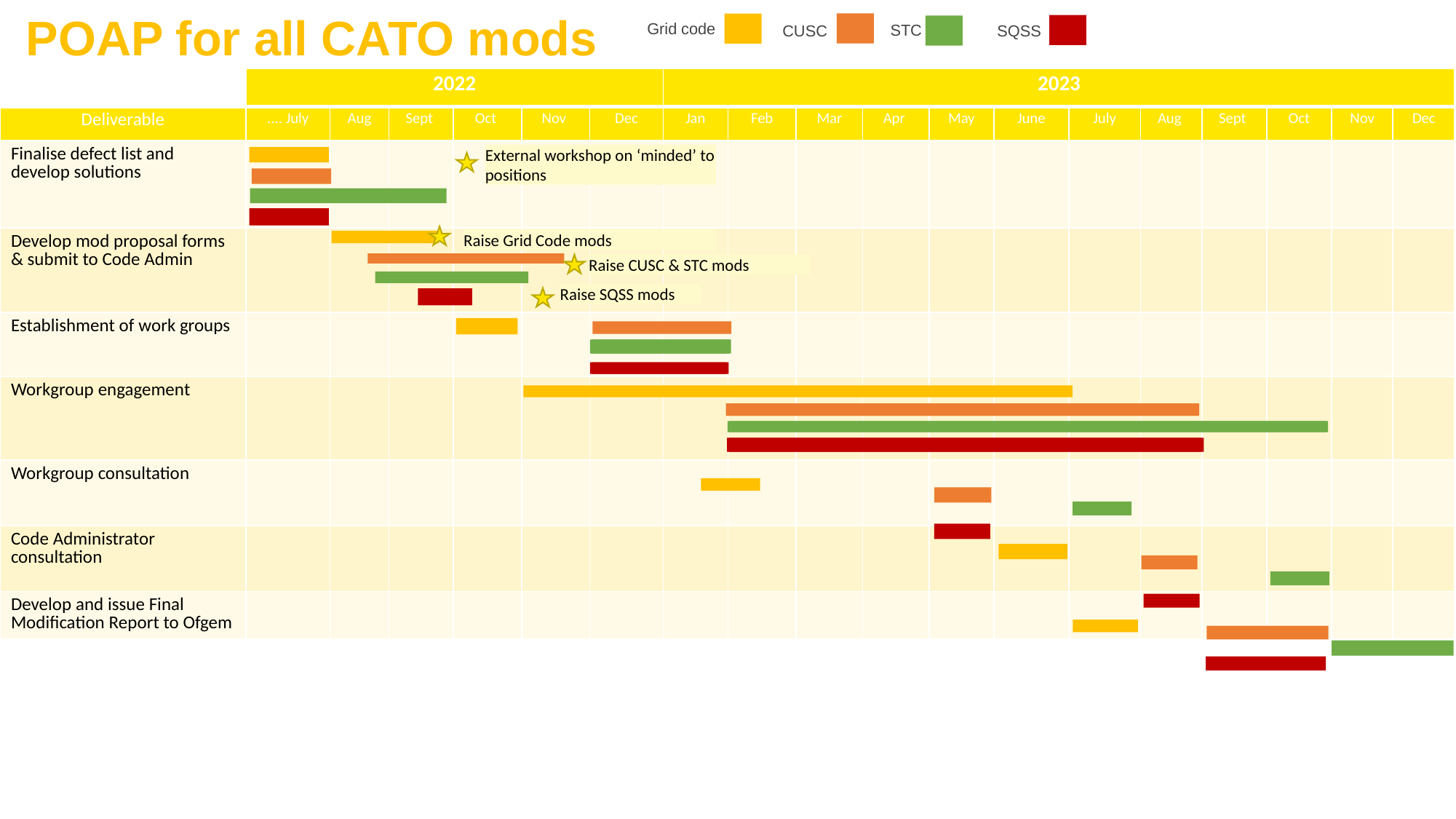

POAP for all CATO mods
Grid code

STC
SQSS
CUSC
|  | 2022 |  |  |  |  |  | 2023 |  |  |  |  |  |  |  |  |  |  |  |
| --- | --- | --- | --- | --- | --- | --- | --- | --- | --- | --- | --- | --- | --- | --- | --- | --- | --- | --- |
| Deliverable | .... July | Aug | Sept | Oct | Nov | Dec | Jan | Feb | Mar | Apr | May | June | July | Aug | Sept | Oct | Nov | Dec |
| Finalise defect list and develop solutions |  |  |  |  |  |  |  |  |  |  |  |  |  |  |  |  |  |  |
| Develop mod proposal forms & submit to Code Admin |  |  |  |  |  |  |  |  |  |  |  |  |  |  |  |  |  |  |
| Establishment of work groups |  |  |  |  |  |  |  |  |  |  |  |  |  |  |  |  |  |  |
| Workgroup engagement |  |  |  |  |  |  |  |  |  |  |  |  |  |  |  |  |  |  |
| Workgroup consultation |  |  |  |  |  |  |  |  |  |  |  |  |  |  |  |  |  |  |
| Code Administrator consultation |  |  |  |  |  |  |  |  |  |  |  |  |  |  |  |  |  |  |
| Develop and issue Final Modification Report to Ofgem |  |  |  |  |  |  |  |  |  |  |  |  |  |  |  |  |  |  |
External workshop on ‘minded’ to positions

Raise Grid Code mods

Raise CUSC & STC mods

Raise SQSS mods